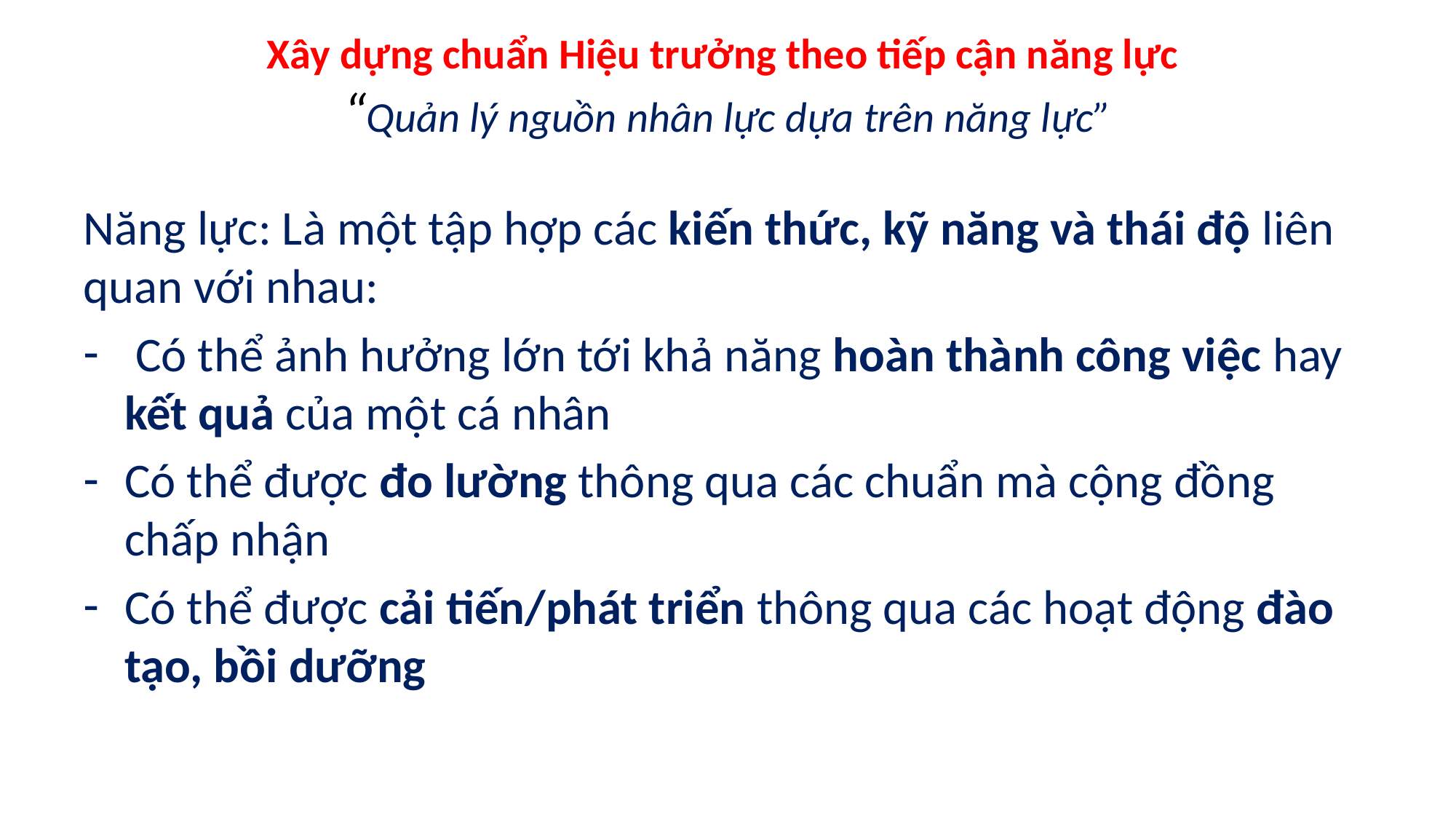

# Xây dựng chuẩn Hiệu trưởng theo tiếp cận năng lực “Quản lý nguồn nhân lực dựa trên năng lực”
Năng lực: Là một tập hợp các kiến thức, kỹ năng và thái độ liên quan với nhau:
 Có thể ảnh hưởng lớn tới khả năng hoàn thành công việc hay kết quả của một cá nhân
Có thể được đo lường thông qua các chuẩn mà cộng đồng chấp nhận
Có thể được cải tiến/phát triển thông qua các hoạt động đào tạo, bồi dưỡng